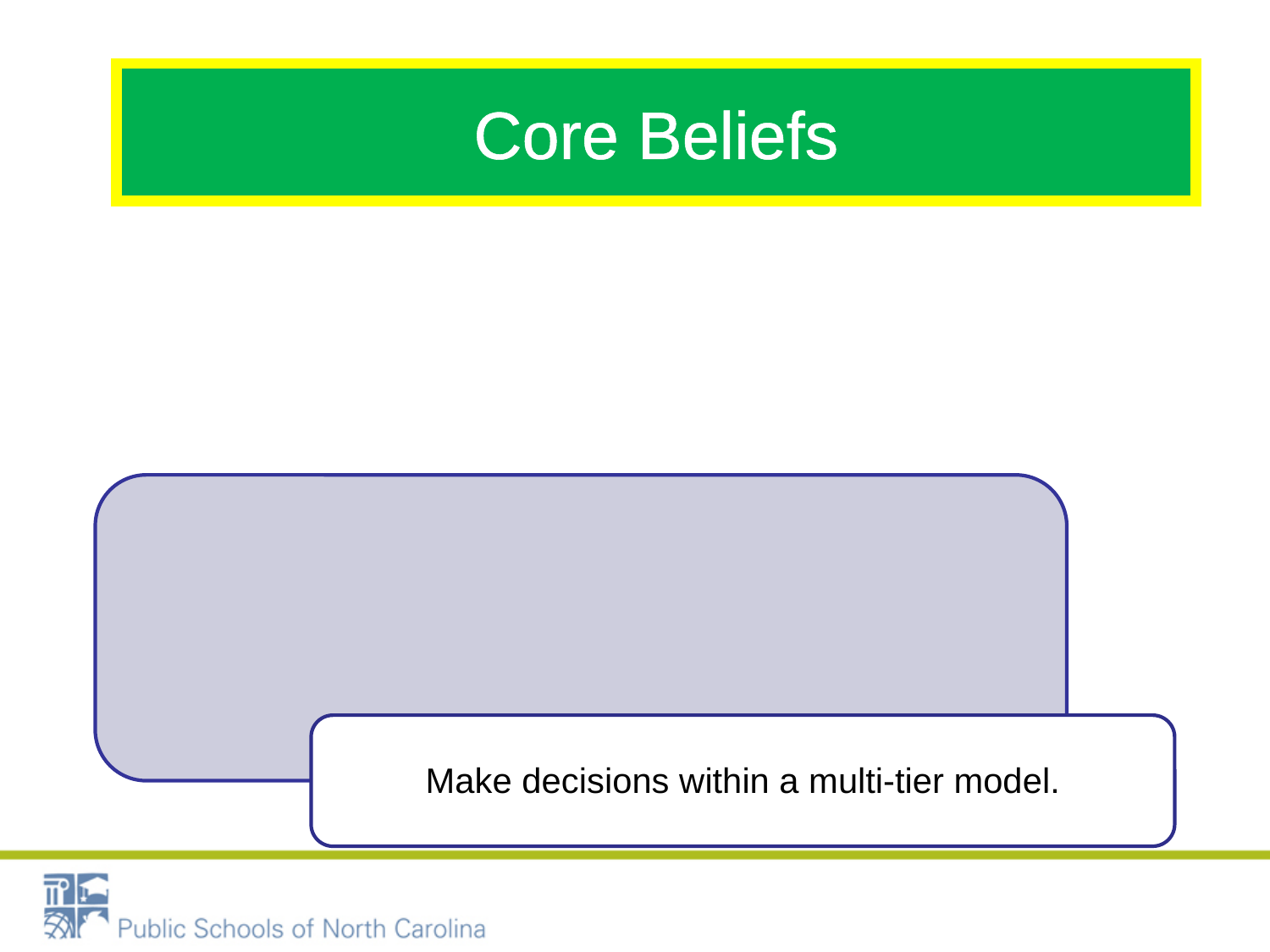

# Core Beliefs
Core Beliefs
Make decisions within a multi-tier model.